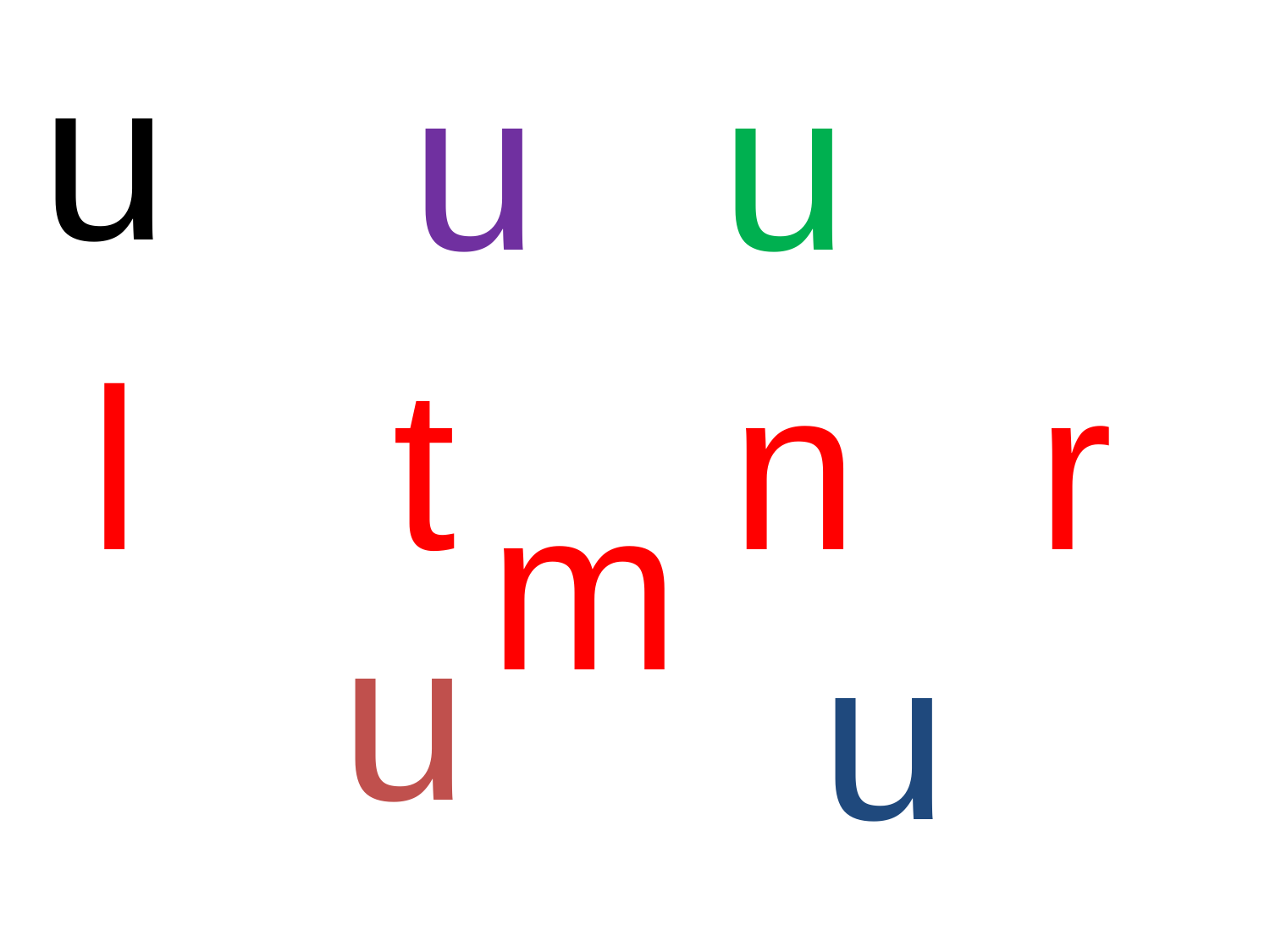

u
u
u
l
t
n
r
m
u
u